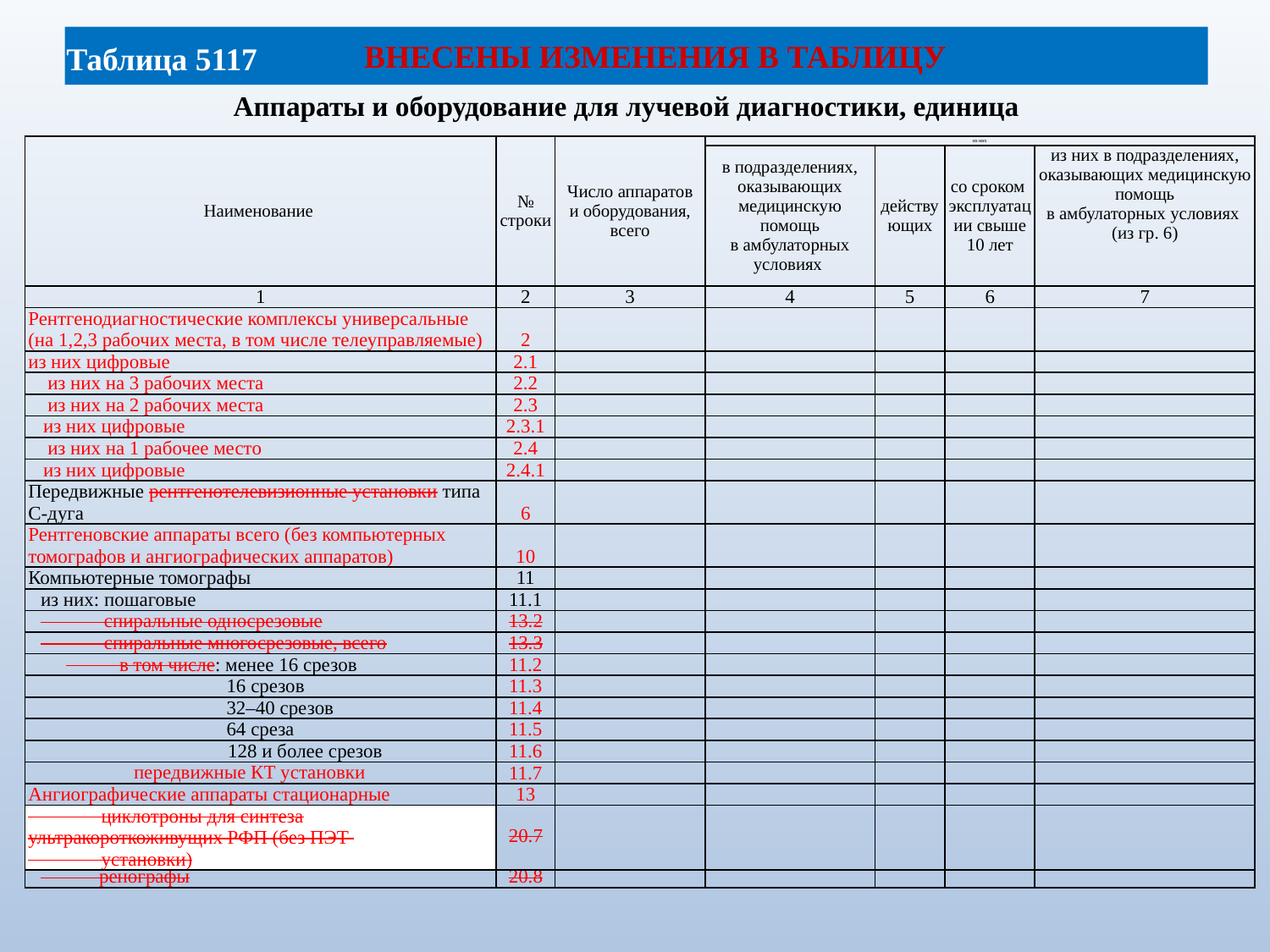

# ВНЕСЕНЫ ИЗМЕНЕНИЯ В ТАБЛИЦУ
Таблица 5117
Аппараты и оборудование для лучевой диагностики, единица
| Наименование | № строки | Число аппаратов и оборудования, всего | из них |  |  |  |
| --- | --- | --- | --- | --- | --- | --- |
|  |  |  | в подразделениях, оказывающих медицинскую помощь в амбулаторных условиях | действующих | со сроком эксплуатации свыше 10 лет | из них в подразделениях, оказывающих медицинскую помощь в амбулаторных условиях (из гр. 6) |
| 1 | 2 | 3 | 4 | 5 | 6 | 7 |
| Рентгенодиагностические комплексы универсальные (на 1,2,3 рабочих места, в том числе телеуправляемые) | 2 |  |  |  |  |  |
| из них цифровые | 2.1 |  |  |  |  |  |
| из них на 3 рабочих места | 2.2 |  |  |  |  |  |
| из них на 2 рабочих места | 2.3 |  |  |  |  |  |
| из них цифровые | 2.3.1 |  |  |  |  |  |
| из них на 1 рабочее место | 2.4 |  |  |  |  |  |
| из них цифровые | 2.4.1 |  |  |  |  |  |
| Передвижные рентгенотелевизионные установки типа С-дуга | 6 |  |  |  |  |  |
| Рентгеновские аппараты всего (без компьютерных томографов и ангиографических аппаратов) | 10 |  |  |  |  |  |
| Компьютерные томографы | 11 |  |  |  |  |  |
| из них: пошаговые | 11.1 |  |  |  |  |  |
| спиральные односрезовые | 13.2 |  |  |  |  |  |
| спиральные многосрезовые, всего | 13.3 |  |  |  |  |  |
| в том числе: менее 16 срезов | 11.2 |  |  |  |  |  |
| 16 срезов | 11.3 |  |  |  |  |  |
| 32–40 срезов | 11.4 |  |  |  |  |  |
| 64 среза | 11.5 |  |  |  |  |  |
| 128 и более срезов | 11.6 |  |  |  |  |  |
| передвижные КТ установки | 11.7 |  |  |  |  |  |
| Ангиографические аппараты стационарные | 13 |  |  |  |  |  |
| циклотроны для синтеза ультракороткоживущих РФП (без ПЭТ установки) | 20.7 |  |  |  |  |  |
| ренографы | 20.8 |  |  |  |  |  |